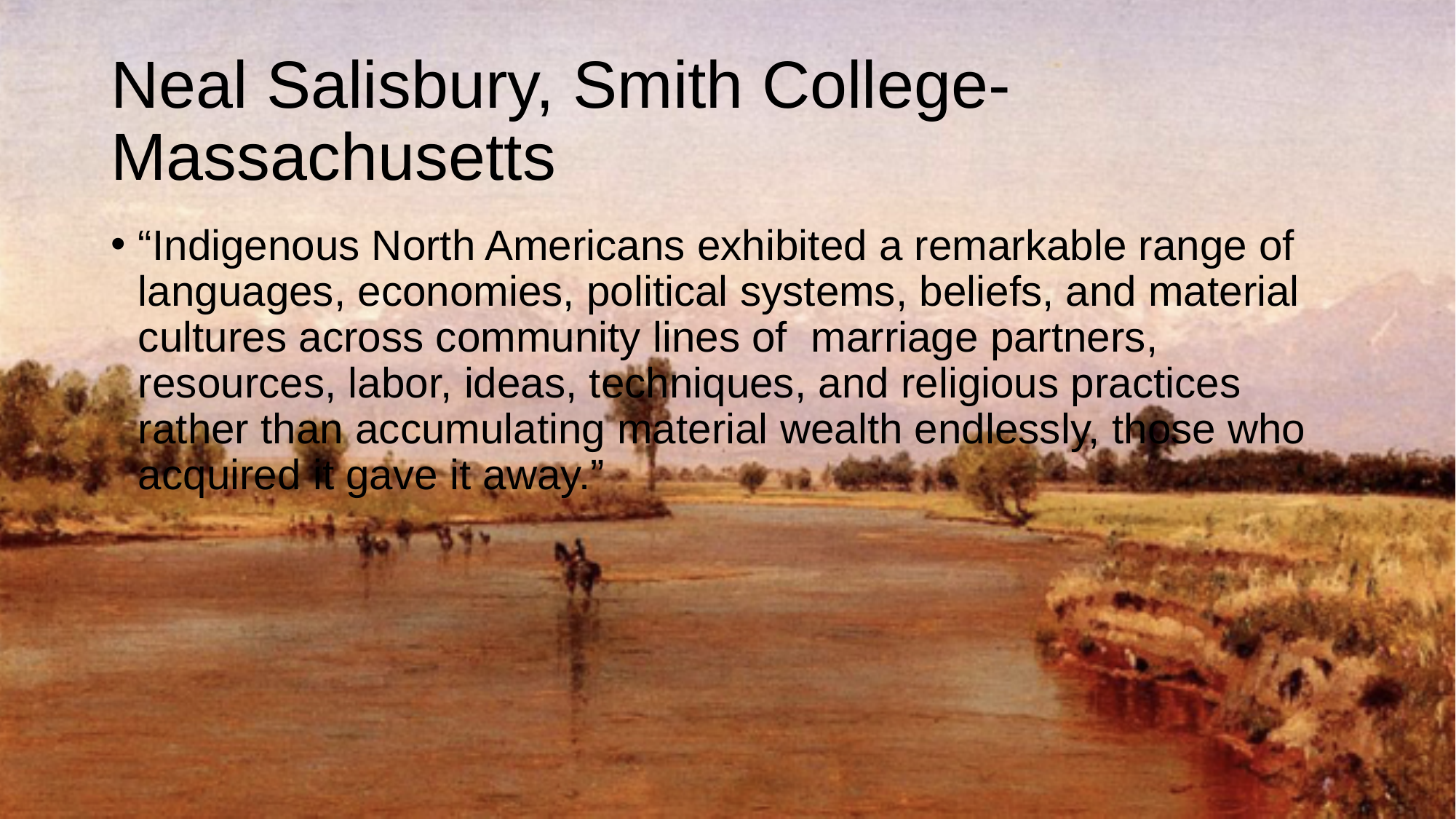

# Neal Salisbury, Smith College- Massachusetts
“Indigenous North Americans exhibited a remarkable range of languages, economies, political systems, beliefs, and material cultures across community lines of  marriage partners, resources, labor, ideas, techniques, and religious practices rather than accumulating material wealth endlessly, those who acquired it gave it away.”